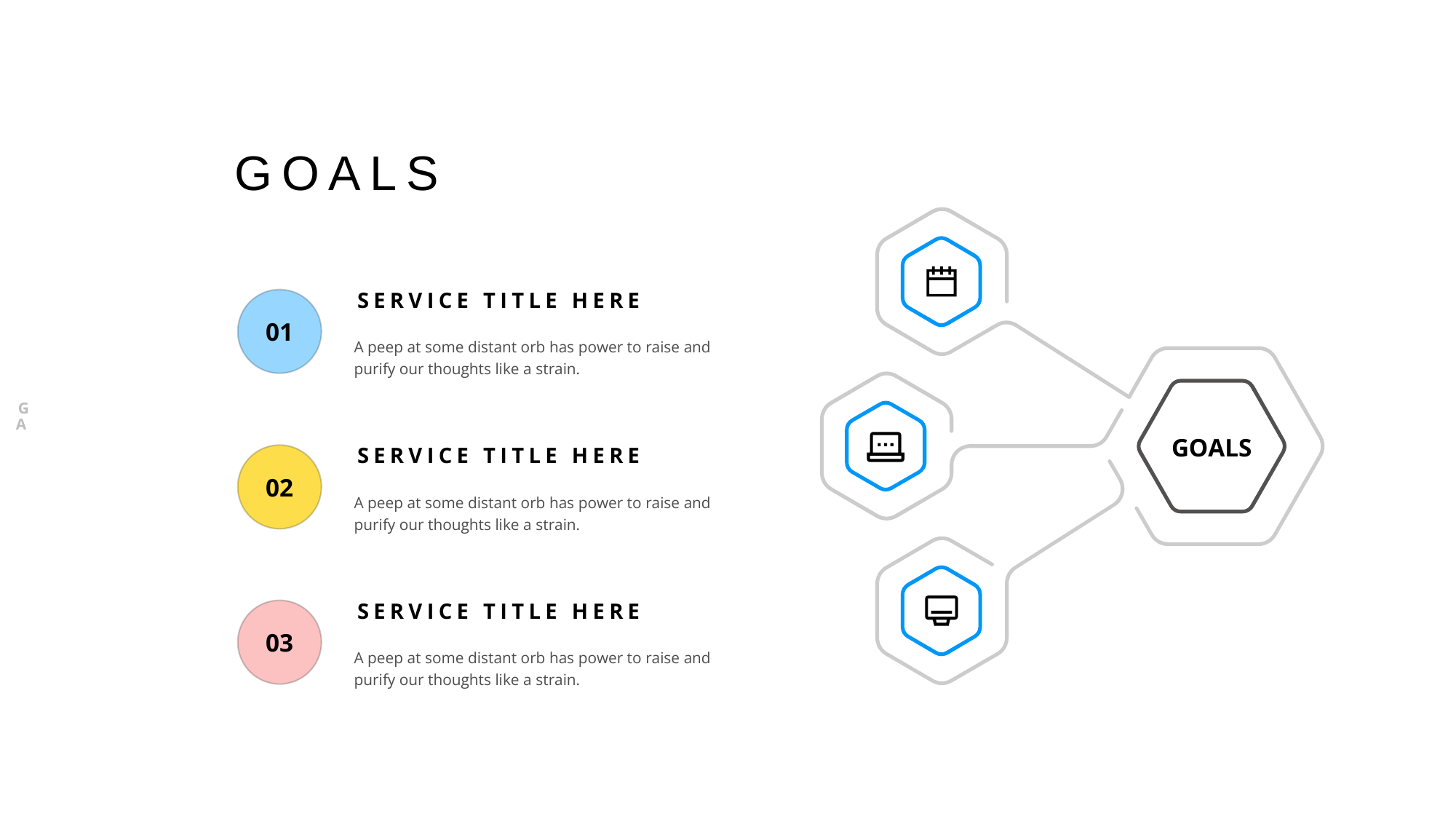

GOALS
# GOALS

SERVICE TITLE HERE
01
A peep at some distant orb has power to raise and purify our thoughts like a strain.

GOALS

SERVICE TITLE HERE
02

A peep at some distant orb has power to raise and purify our thoughts like a strain.

SERVICE TITLE HERE

03
A peep at some distant orb has power to raise and purify our thoughts like a strain.